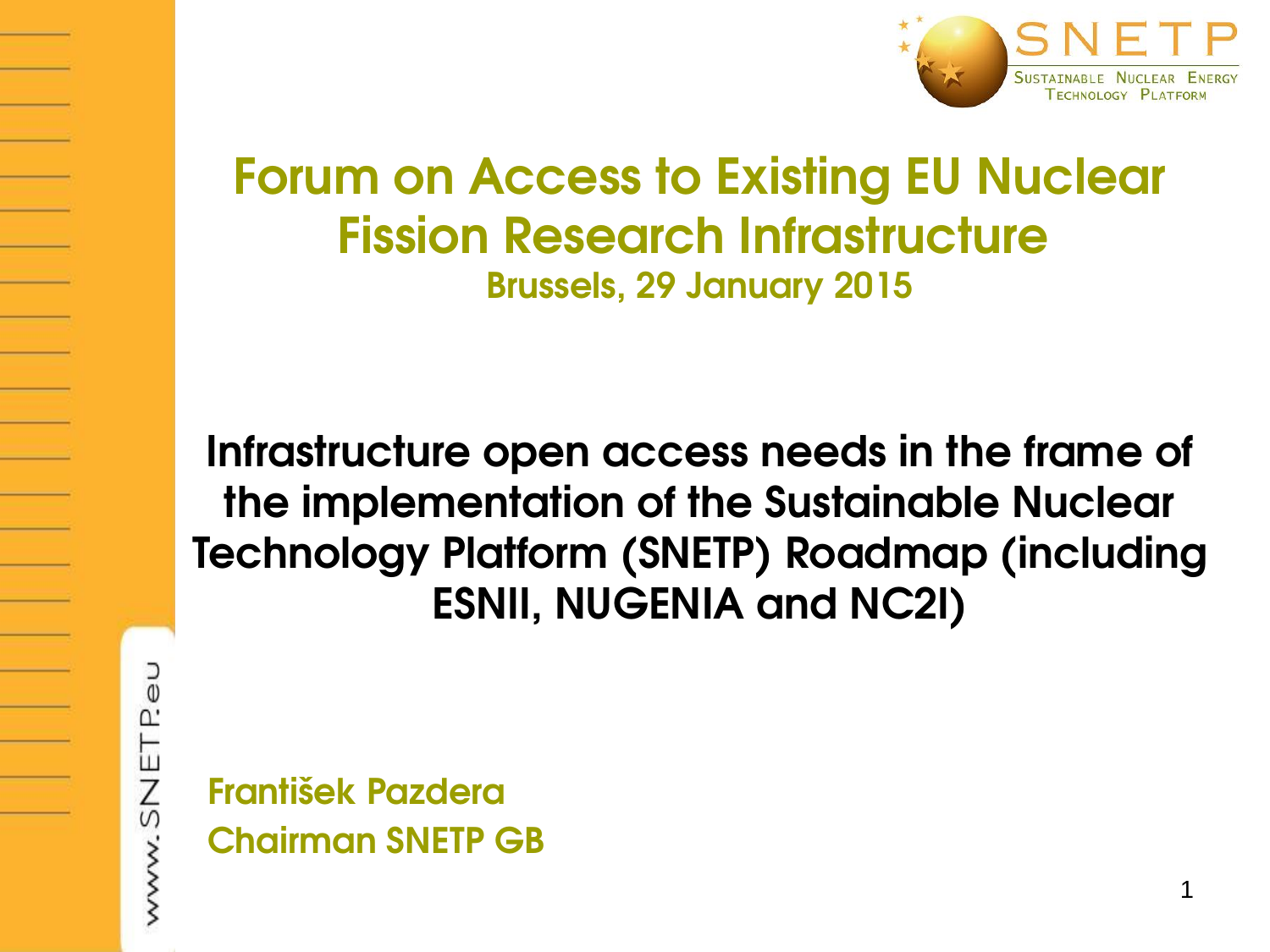

# Forum on Access to Existing EU Nuclear Fission Research Infrastructure Brussels, 29 January 2015 Infrastructure open access needs in the frame of the implementation of the Sustainable Nuclear Technology Platform (SNETP) Roadmap (including ESNII, NUGENIA and NC2I)
František Pazdera
Chairman SNETP GB
1